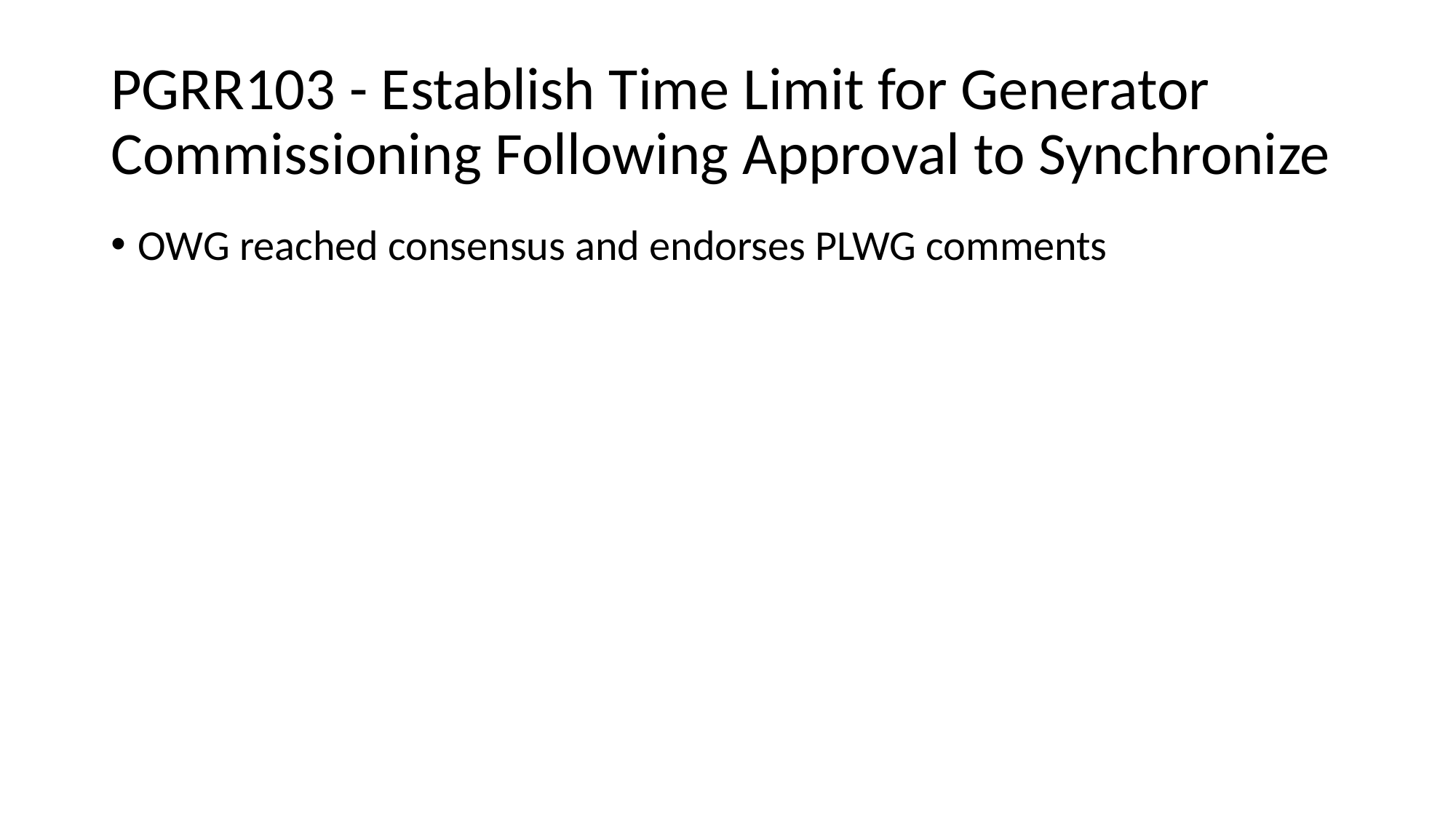

# PGRR103 - Establish Time Limit for Generator Commissioning Following Approval to Synchronize
OWG reached consensus and endorses PLWG comments